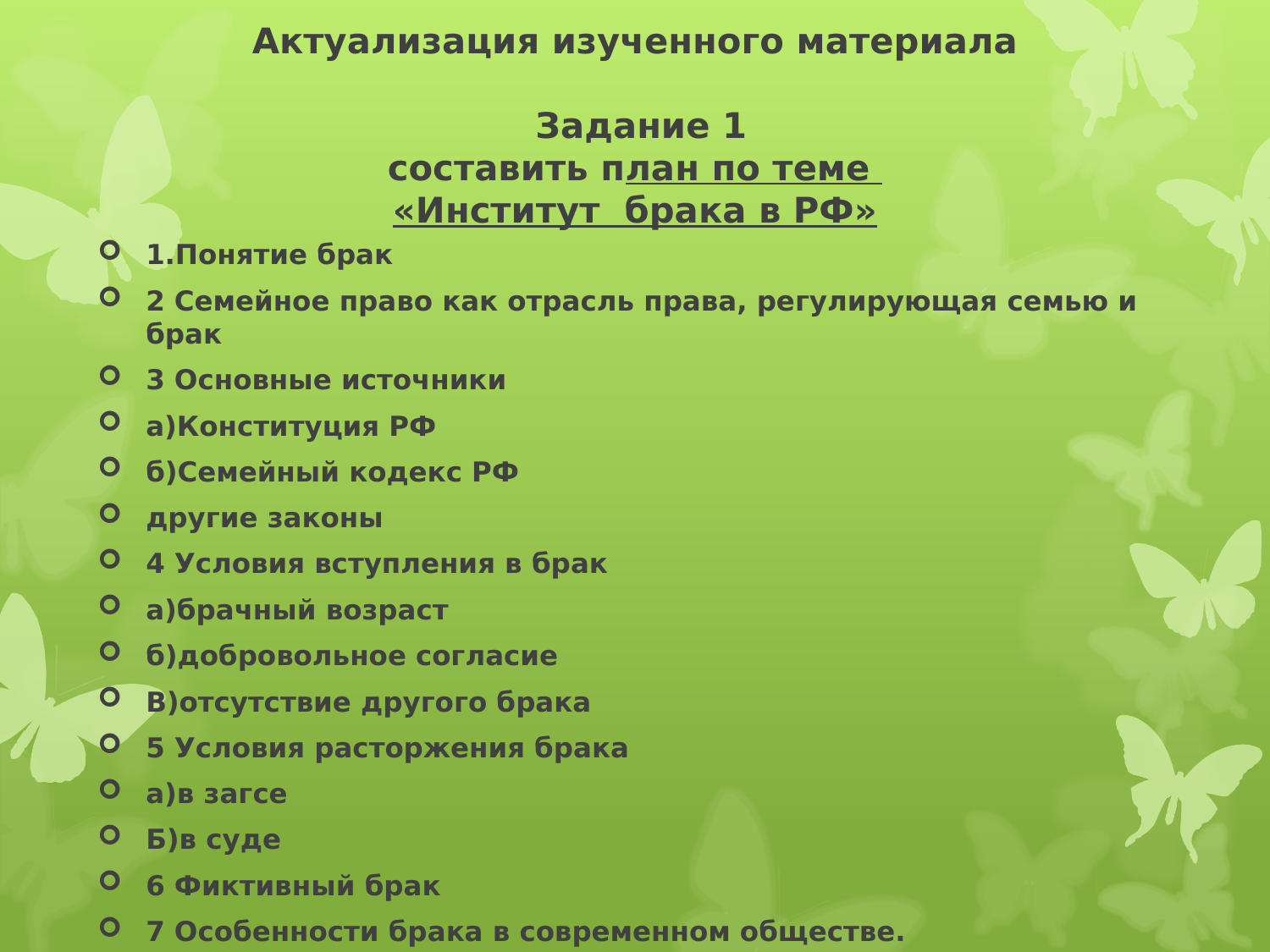

# Актуализация изученного материала Задание 1 составить план по теме «Институт  брака в РФ»
1.Понятие брак
2 Семейное право как отрасль права, регулирующая семью и брак
3 Основные источники
а)Конституция РФ
б)Семейный кодекс РФ
другие законы
4 Условия вступления в брак
а)брачный возраст
б)добровольное согласие
В)отсутствие другого брака
5 Условия расторжения брака
а)в загсе
Б)в суде
6 Фиктивный брак
7 Особенности брака в современном обществе.